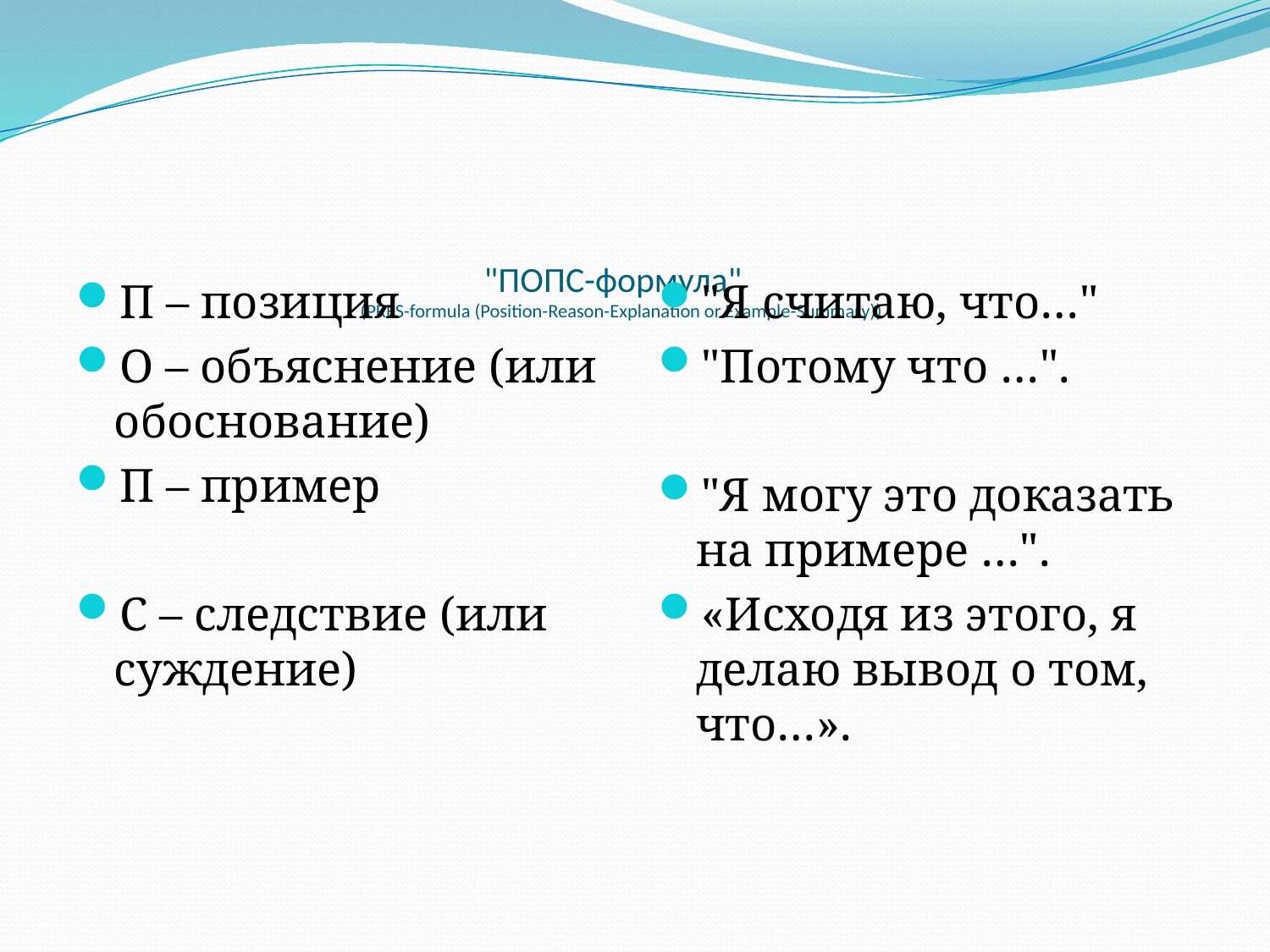

# "ПОПС-формула" (PRES-formula (Position-Reason-Explanation or Example-Summary))
П – позиция
О – объяснение (или обоснование)
П – пример

С – следствие (или суждение)

"Я считаю, что…"
"Потому что …".

"Я могу это доказать на примере …".
«Исходя из этого, я делаю вывод о том, что…».